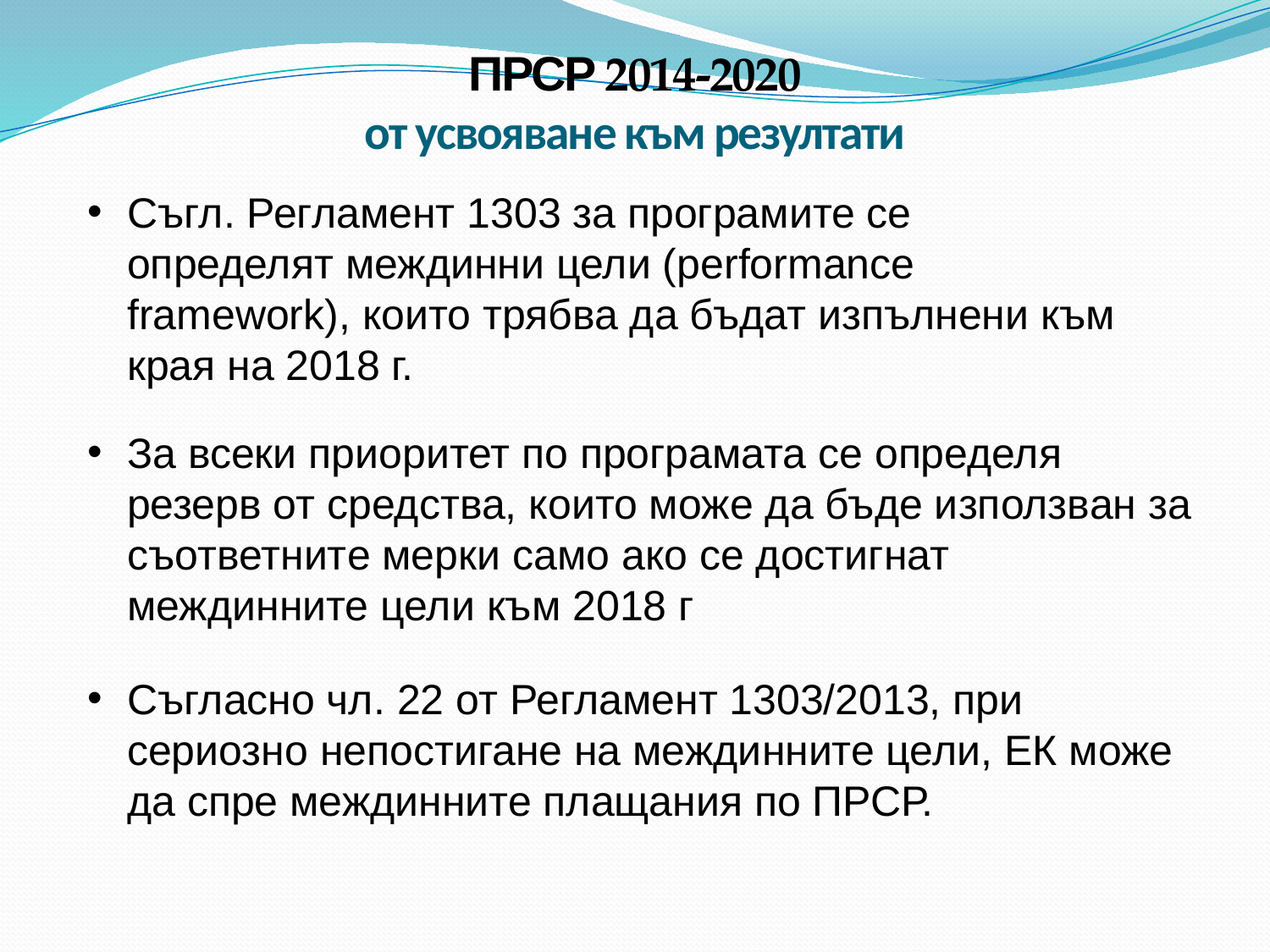

ПРСР 2014-2020
от усвояване към резултати
Съгл. Регламент 1303 за програмите се определят междинни цели (performance framework), които трябва да бъдат изпълнени към края на 2018 г.

За всеки приоритет по програмата се определя резерв от средства, които може да бъде използван за съответнитe мерки само ако се достигнат междинните цели към 2018 г

Съгласно чл. 22 от Регламент 1303/2013, при сериозно непостигане на междинните цели, ЕК може да спре междинните плащания по ПРСР.